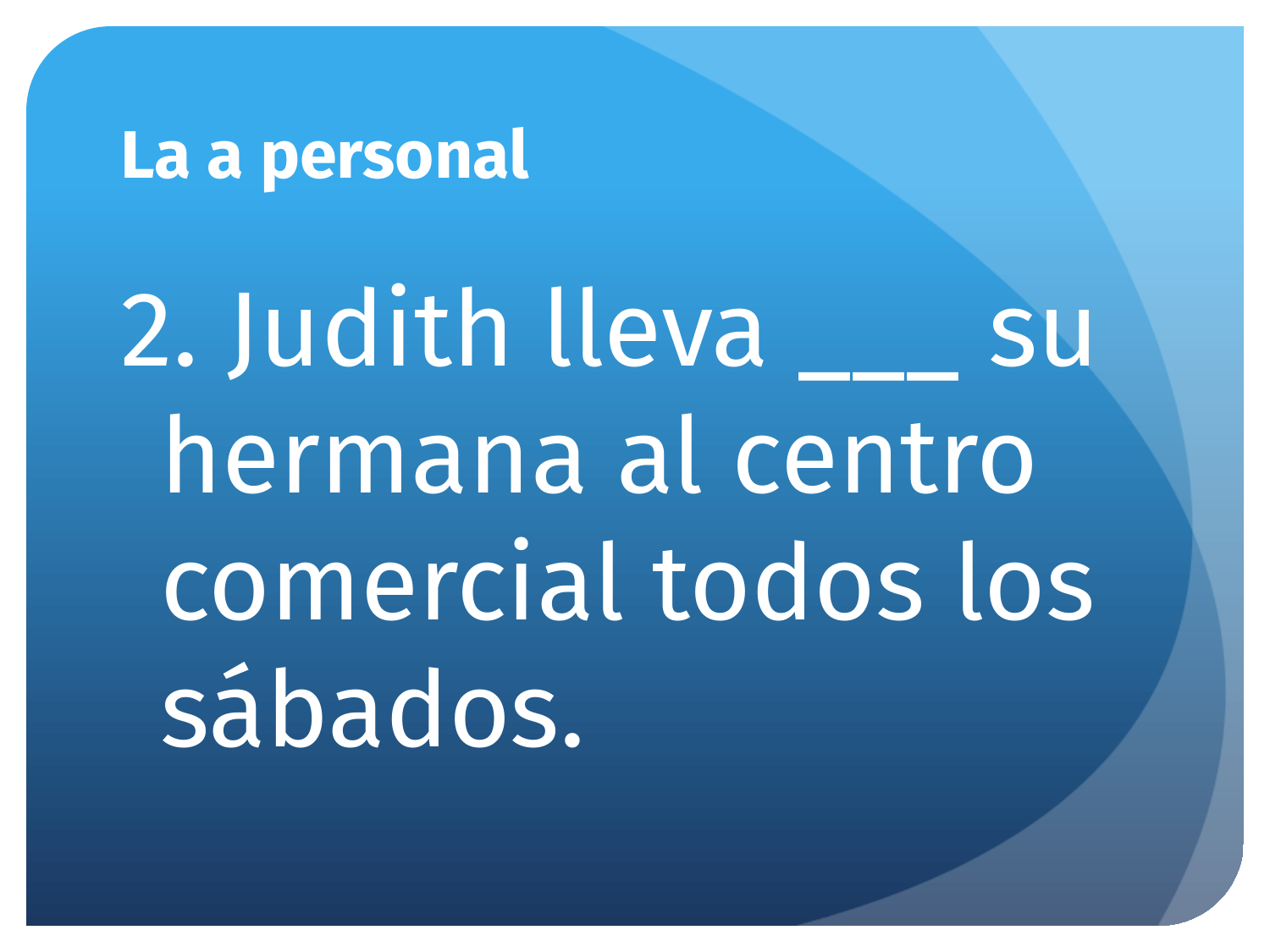

# La a personal
2. Judith lleva ___ su hermana al centro comercial todos los sábados.